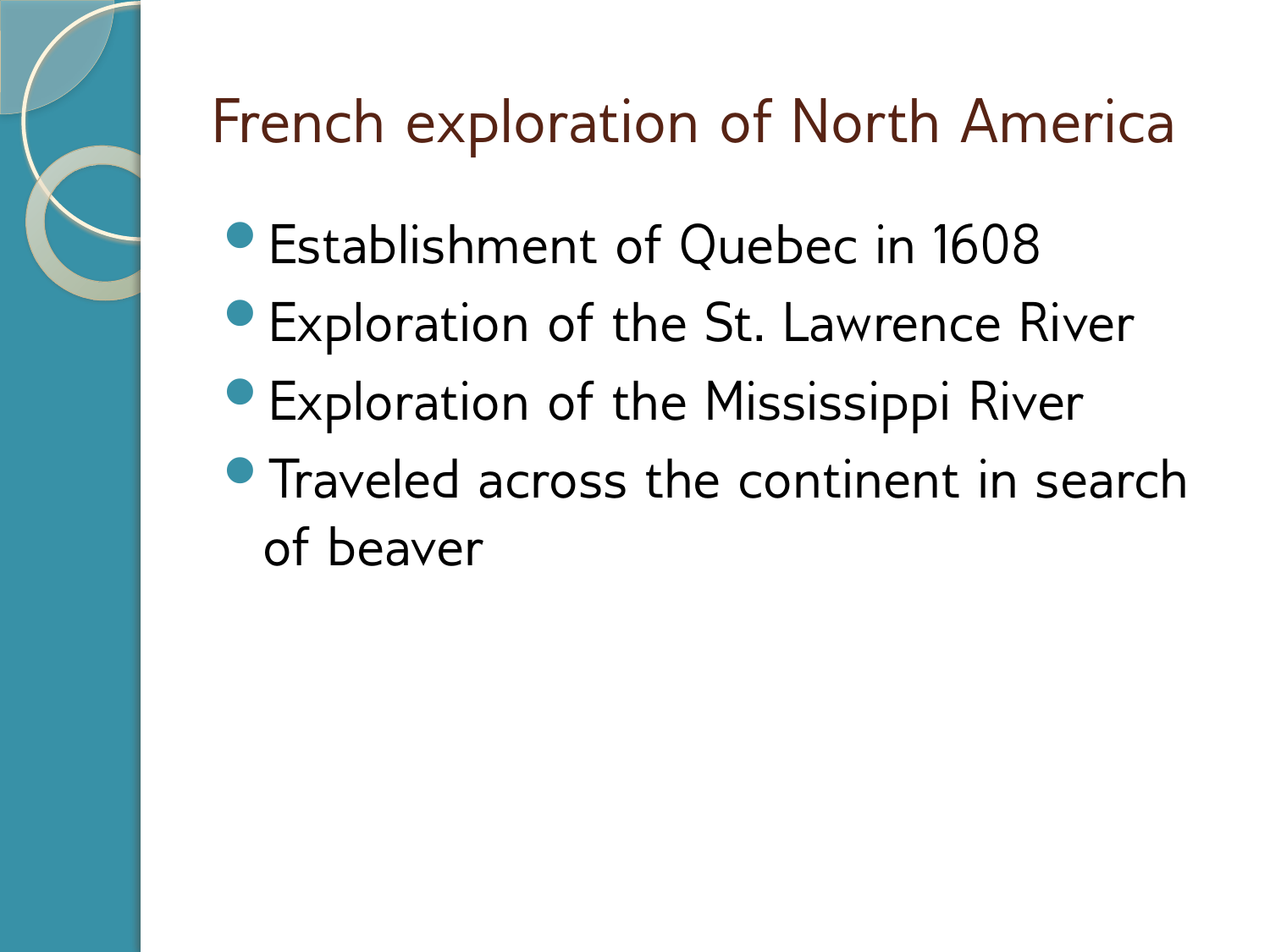

# French exploration of North America
Establishment of Quebec in 1608
Exploration of the St. Lawrence River
Exploration of the Mississippi River
Traveled across the continent in search of beaver